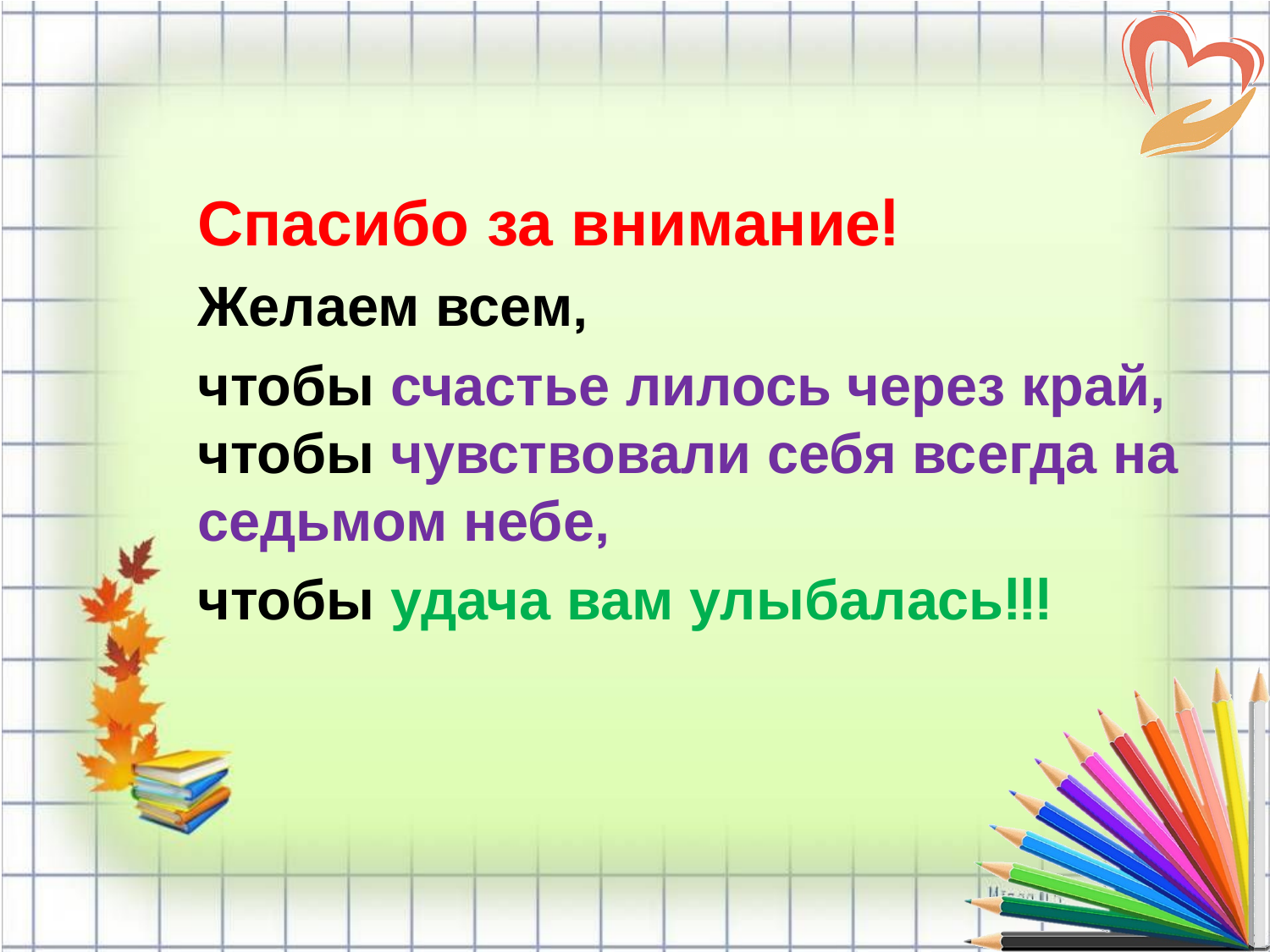

Спасибо за внимание!
Желаем всем,
чтобы счастье лилось через край, чтобы чувствовали себя всегда на седьмом небе,
чтобы удача вам улыбалась!!!